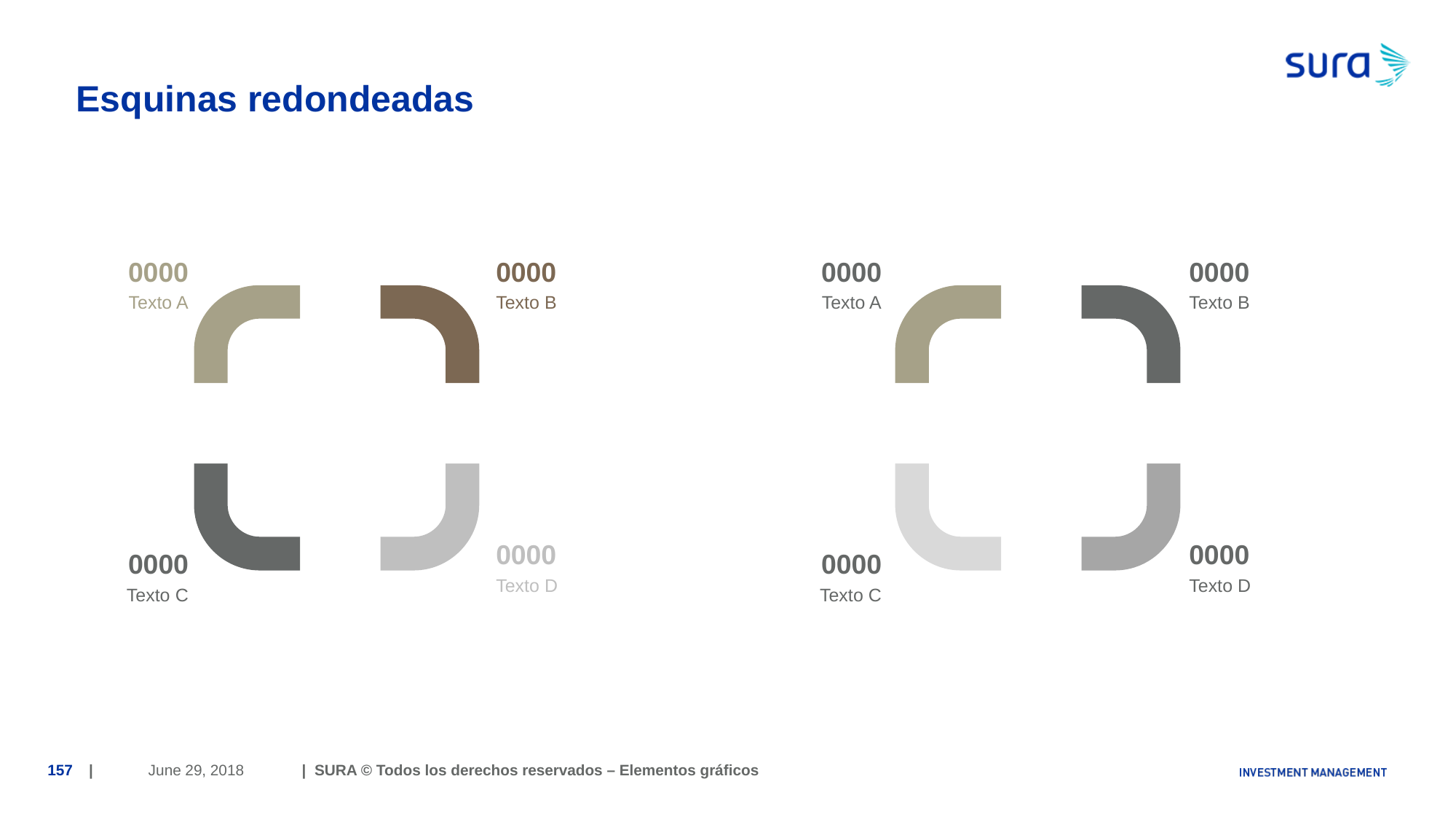

# Esquinas redondeadas
0000
0000
0000
0000

Texto A
Texto B
Texto A
Texto B

0000
0000
0000
0000
Texto D
Texto D
Texto C
Texto C
June 29, 2018
157
|                                                  |  SURA © Todos los derechos reservados – Elementos gráficos